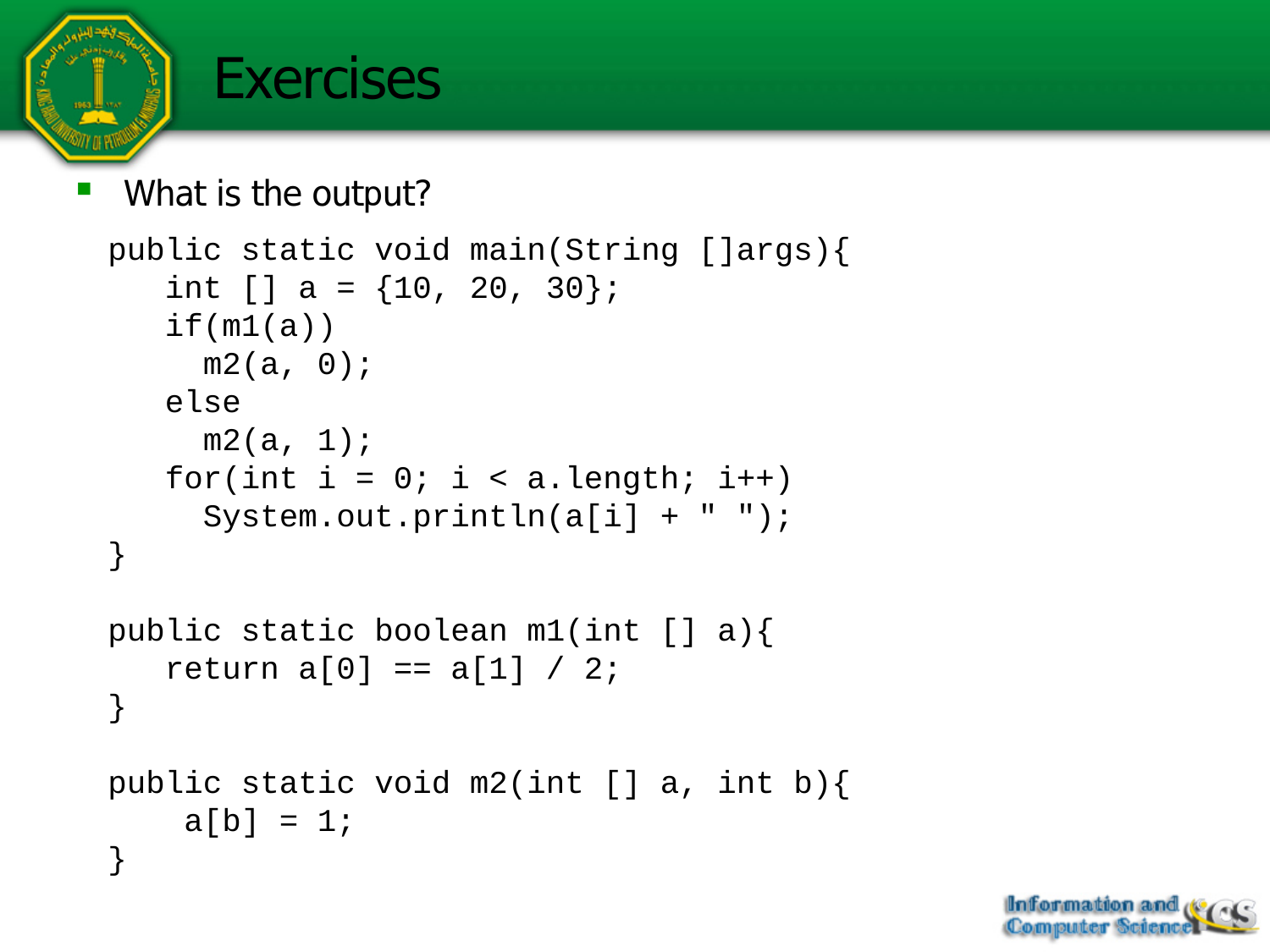

# Exercises
What is the output?
public static void main(String []args){
   int [] a = {10, 20, 30};
   if(m1(a))
     m2(a, 0);
   else
     m2(a, 1);
   for(int i = 0; i < a.length; i++)
     System.out.println(a[i] + " ");
}

public static boolean m1(int [] a){
   return a[0] == a[1] / 2;
}

public static void m2(int [] a, int b){
    a[b] = 1;
}